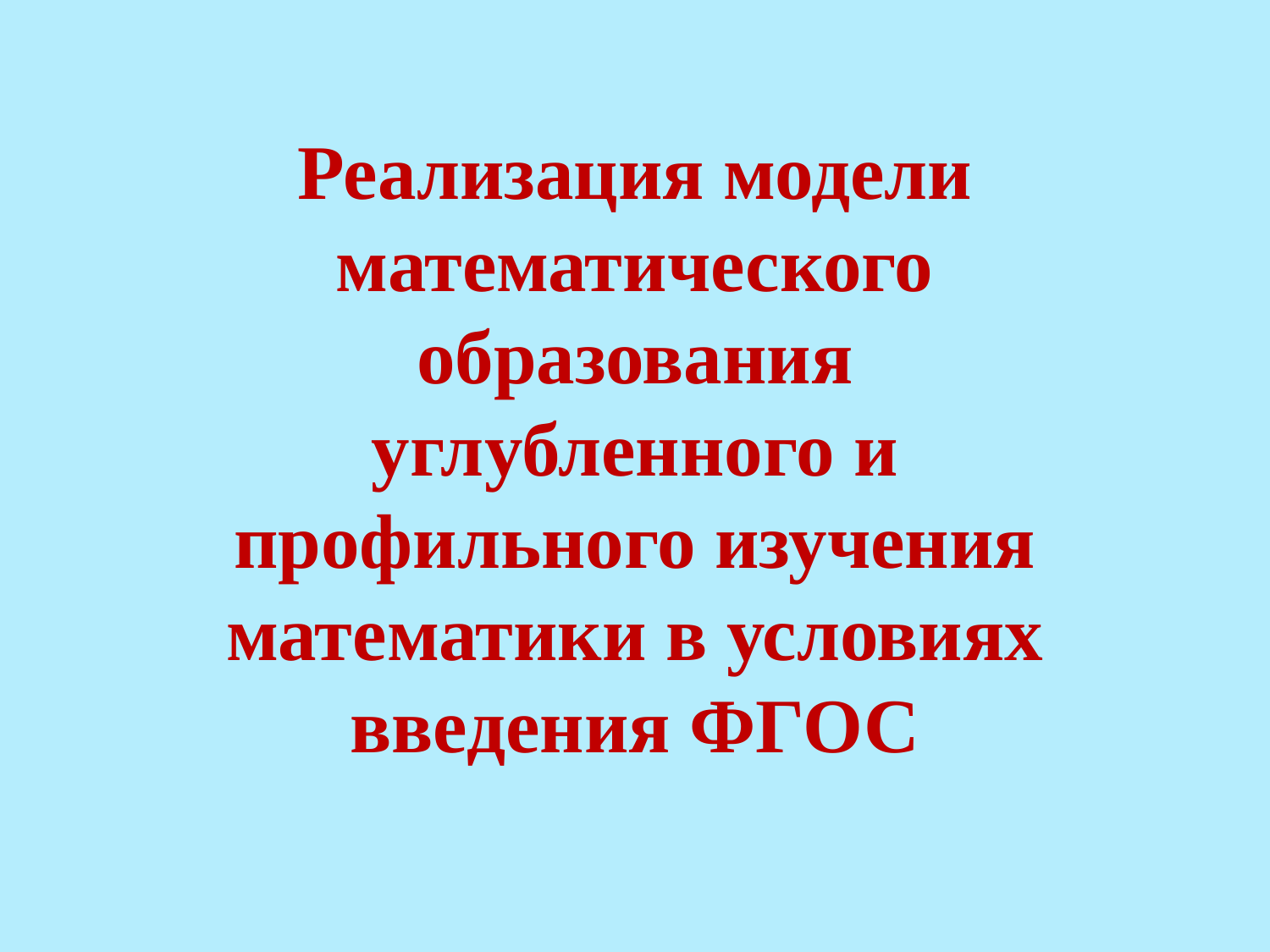

#
Реализация модели математического образования углубленного и профильного изучения математики в условиях введения ФГОС